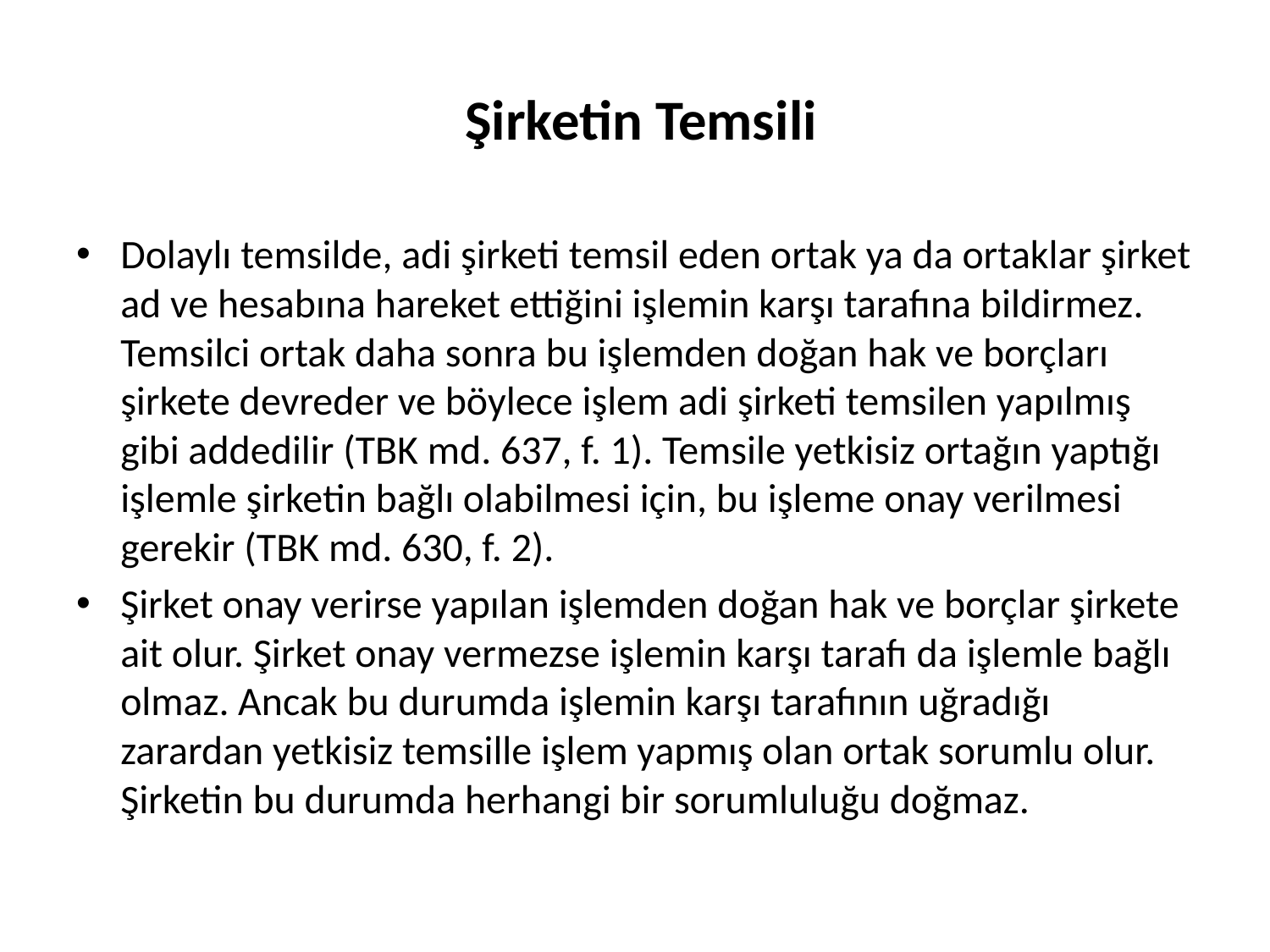

# Şirketin Temsili
Dolaylı temsilde, adi şirketi temsil eden ortak ya da ortaklar şirket ad ve hesabına hareket ettiğini işlemin karşı tarafına bildirmez. Temsilci ortak daha sonra bu işlemden doğan hak ve borçları şirkete devreder ve böylece işlem adi şirketi temsilen yapılmış gibi addedilir (TBK md. 637, f. 1). Temsile yetkisiz ortağın yaptığı işlemle şirketin bağlı olabilmesi için, bu işleme onay verilmesi gerekir (TBK md. 630, f. 2).
Şirket onay verirse yapılan işlemden doğan hak ve borçlar şirkete ait olur. Şirket onay vermezse işlemin karşı tarafı da işlemle bağlı olmaz. Ancak bu durumda işlemin karşı tarafının uğradığı zarardan yetkisiz temsille işlem yapmış olan ortak sorumlu olur. Şirketin bu durumda herhangi bir sorumluluğu doğmaz.